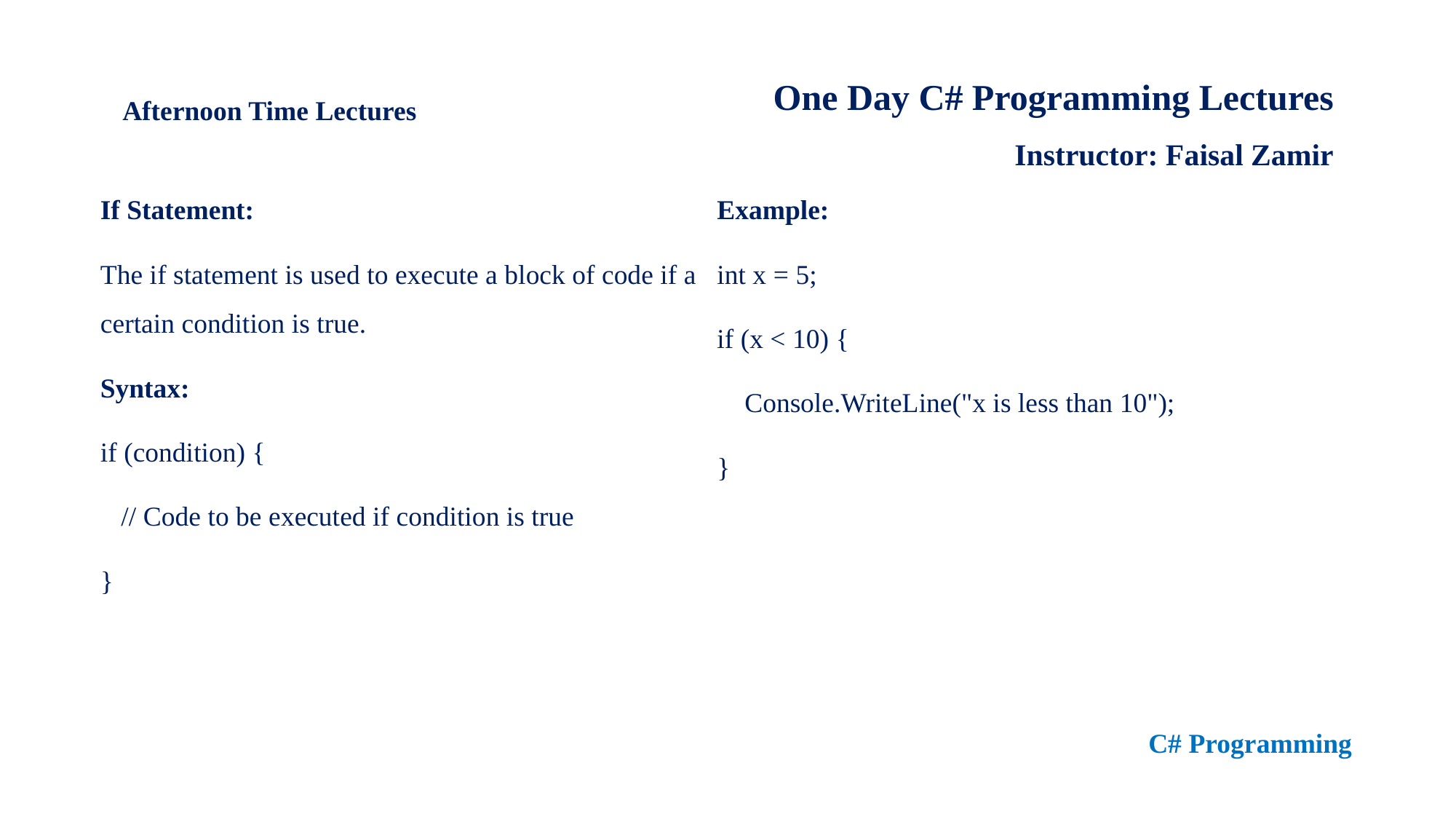

One Day C# Programming Lectures
Instructor: Faisal Zamir
Afternoon Time Lectures
If Statement:
The if statement is used to execute a block of code if a certain condition is true.
Syntax:
if (condition) {
   // Code to be executed if condition is true
}

Example:
int x = 5;
if (x < 10) {
    Console.WriteLine("x is less than 10");
}
C# Programming